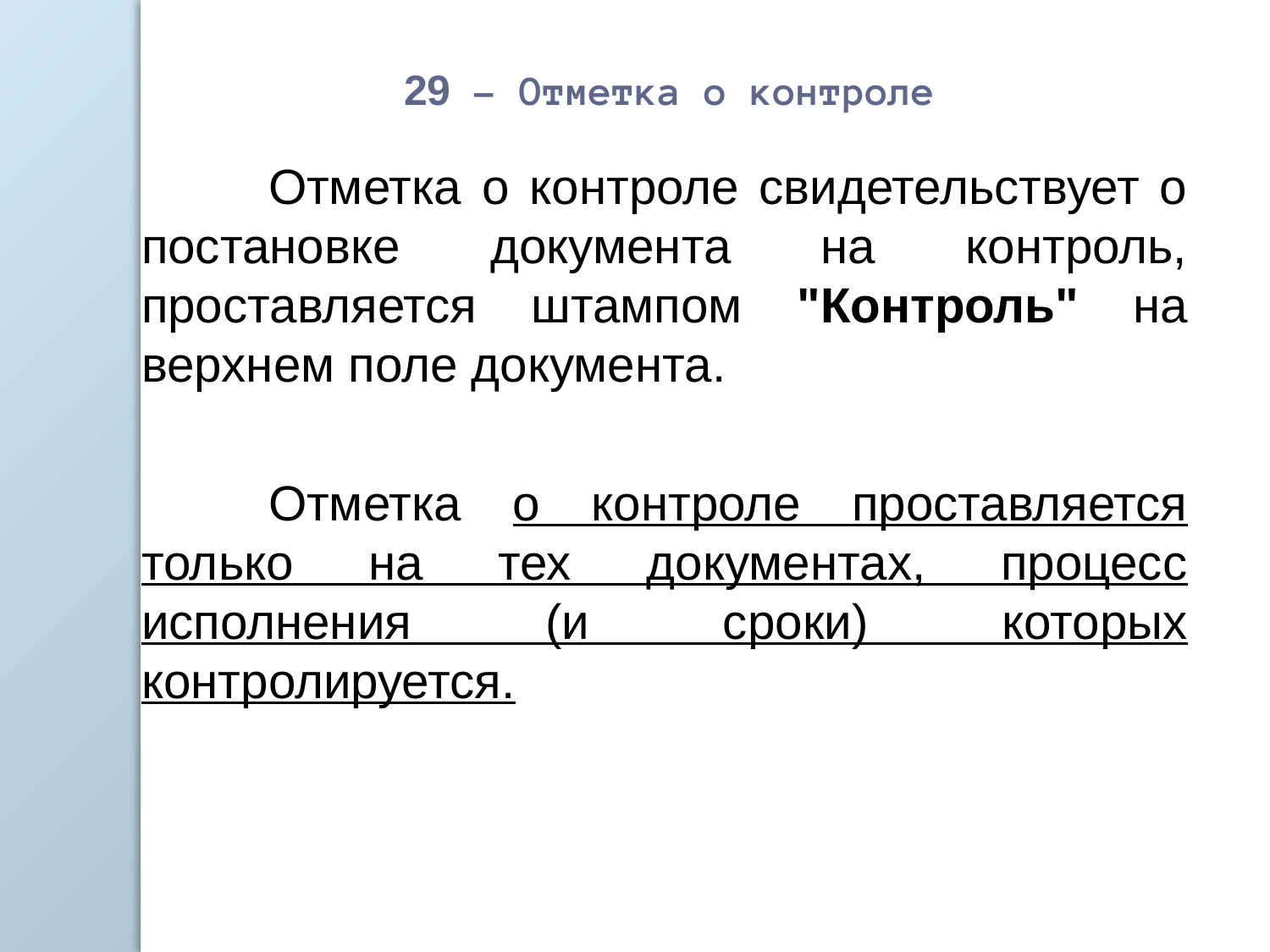

29 – Отметка о контроле
	Отметка о контроле свидетельствует о постановке документа на контроль, проставляется штампом "Контроль" на верхнем поле документа.

	Отметка о контроле проставляется только на тех документах, процесс исполнения (и сроки) которых контролируется.